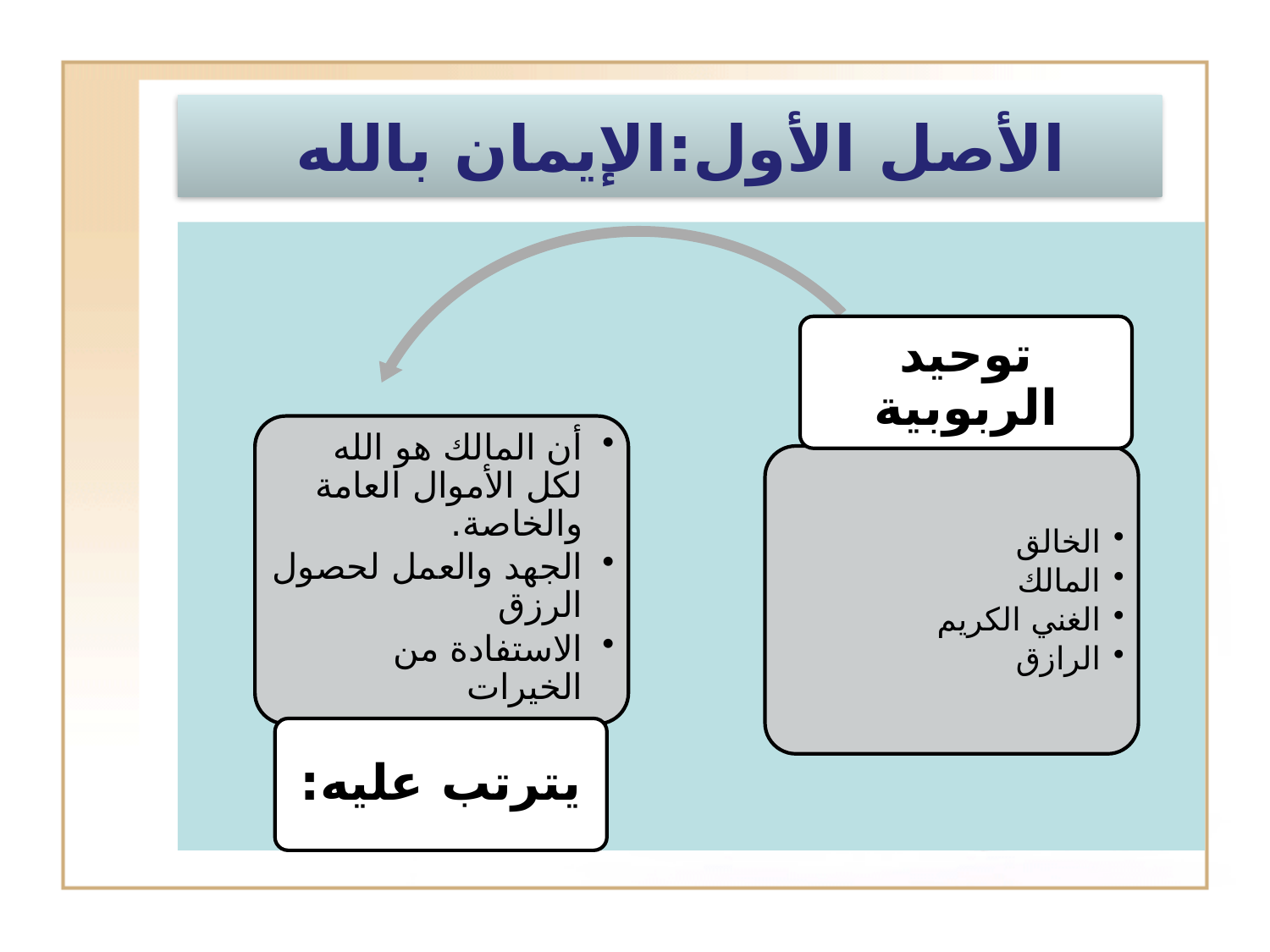

# الأصل الأول:الإيمان بالله
أن المالك هو الله لكل الأموال العامة والخاصة.
الجهد والعمل لحصول الرزق
الاستفادة من الخيرات
يترتب عليه:
الخالق
المالك
الغني الكريم
الرازق
توحيد الربوبية